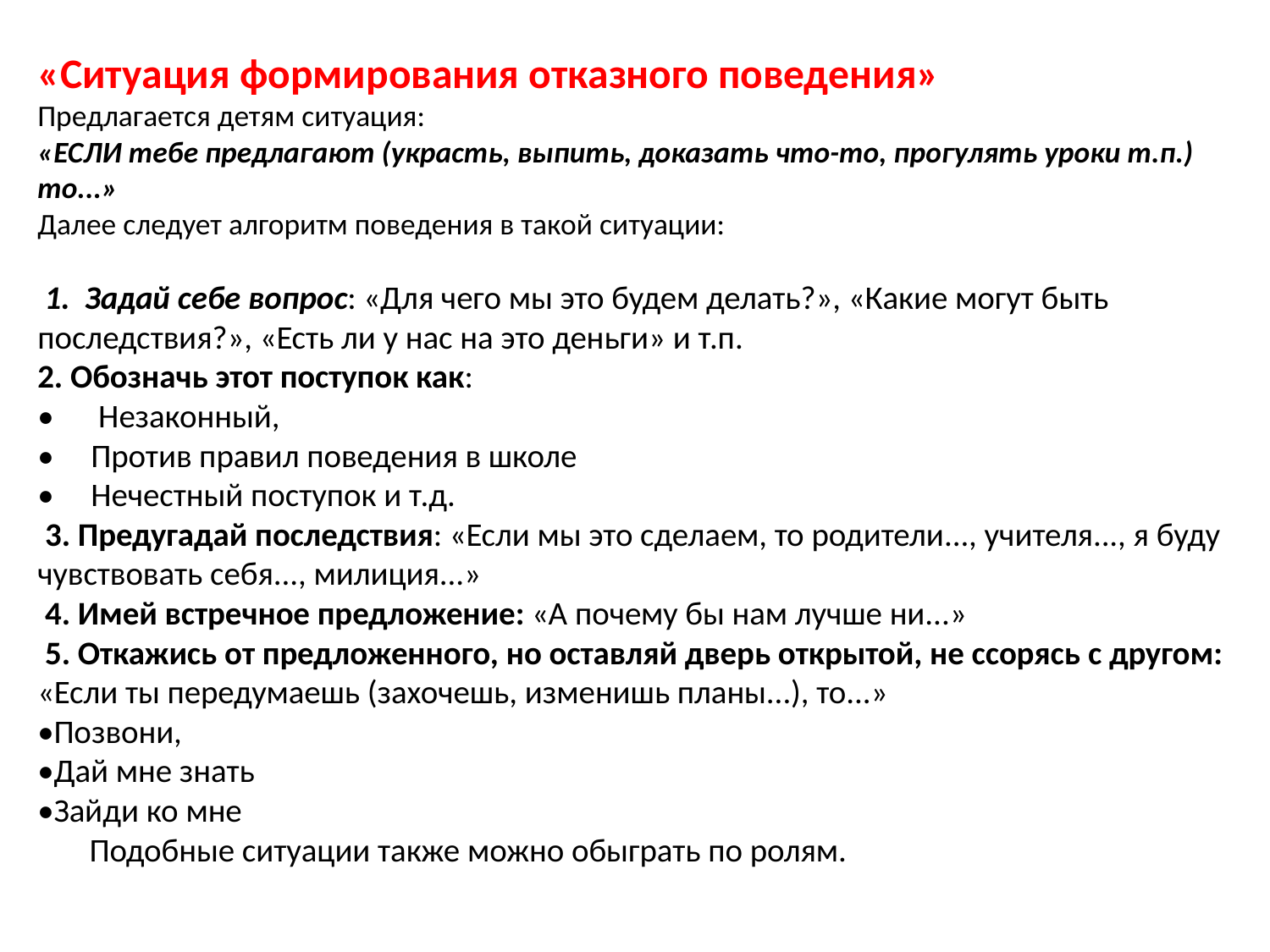

# «Ситуация формирования отказного поведения» Предлагается детям ситуация: «Если тебе предлагают (украсть, выпить, доказать что-то, прогулять уроки т.п.) то...» Далее следует алгоритм поведения в такой ситуации: 1.  Задай себе вопрос: «Для чего мы это будем делать?», «Какие могут быть последствия?», «Есть ли у нас на это деньги» и т.п. 2. Обозначь этот поступок как: •      Незаконный, •     Против правил поведения в школе •     Нечестный поступок и т.д.  3. Предугадай последствия: «Если мы это сделаем, то родители..., учителя..., я буду чувствовать себя..., милиция...» 4. Имей встречное предложение: «А почему бы нам лучше ни...» 5. Откажись от предложенного, но оставляй дверь открытой, не ссорясь с другом: «Если ты передумаешь (захочешь, изменишь планы...), то...» •Позвони, •Дай мне знать •Зайди ко мне Подобные ситуации также можно обыграть по ролям.